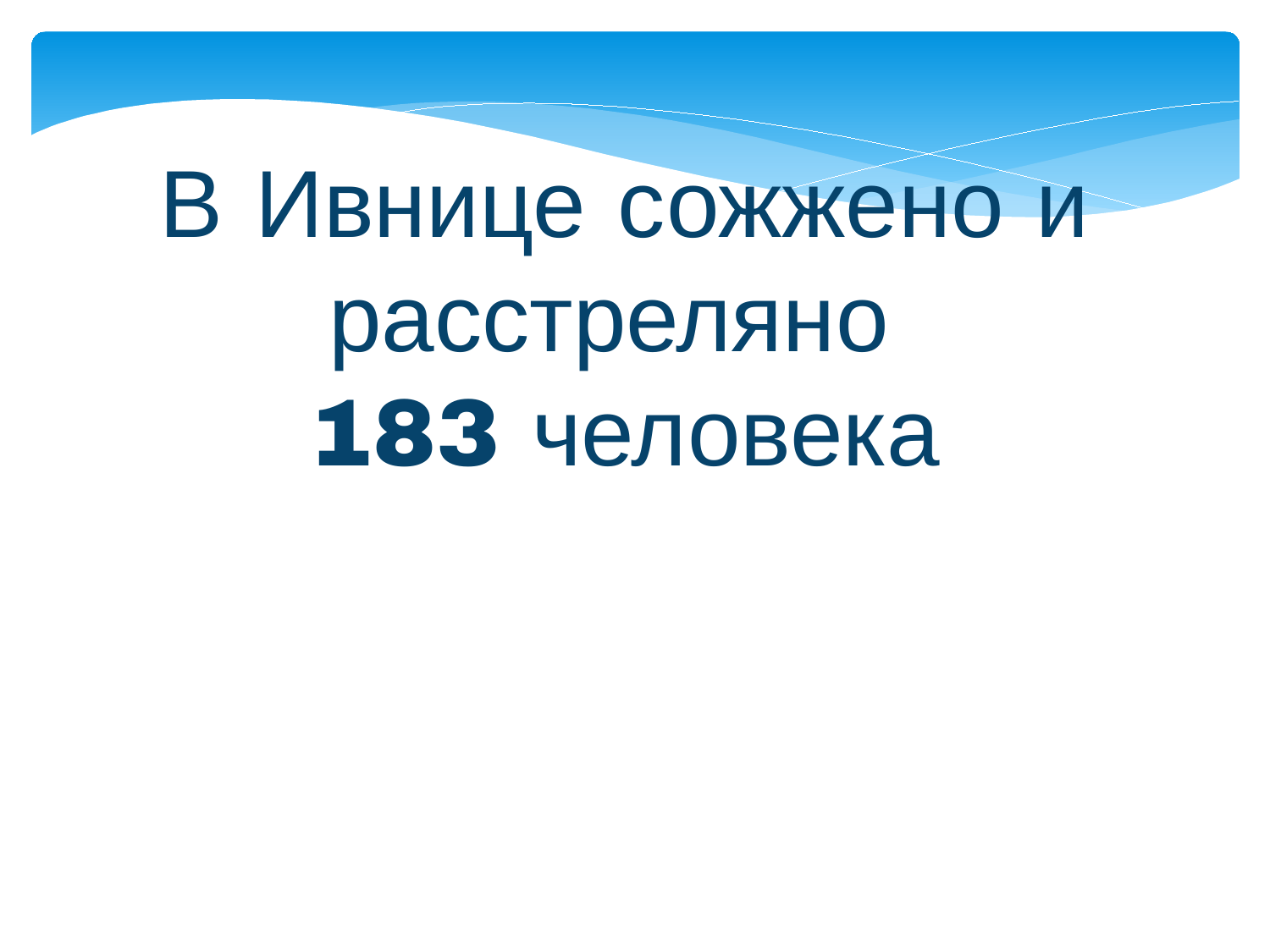

В Ивнице сожжено и расстреляно
183 человека